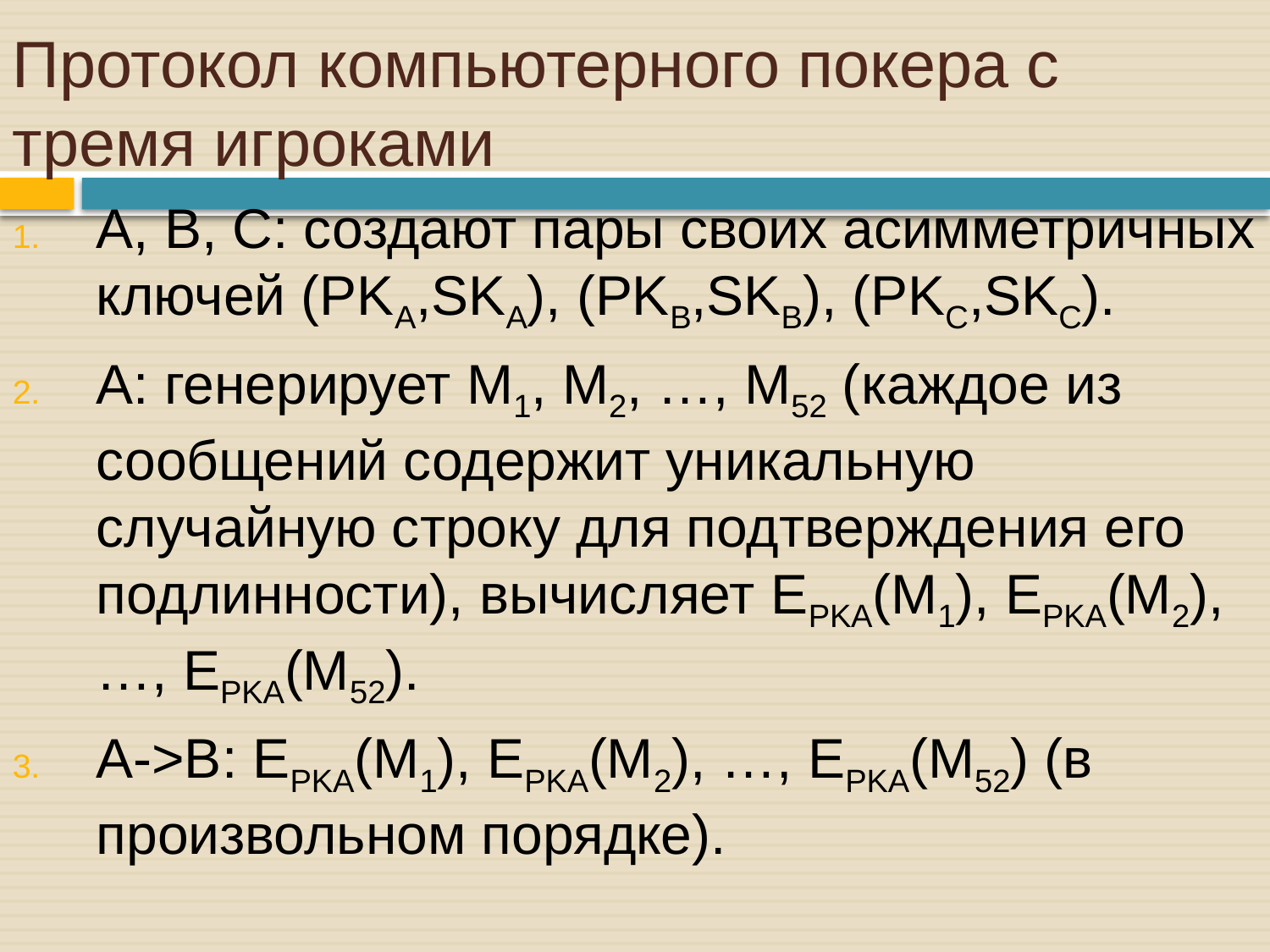

# Протокол компьютерного покера с тремя игроками
A, B, C: создают пары своих асимметричных ключей (PKA,SKA), (PKB,SKB), (PKC,SKC).
A: генерирует M1, M2, …, M52 (каждое из сообщений содержит уникальную случайную строку для подтверждения его подлинности), вычисляет EPKA(M1), EPKA(M2), …, EPKA(M52).
A->B: EPKA(M1), EPKA(M2), …, EPKA(M52) (в произвольном порядке).